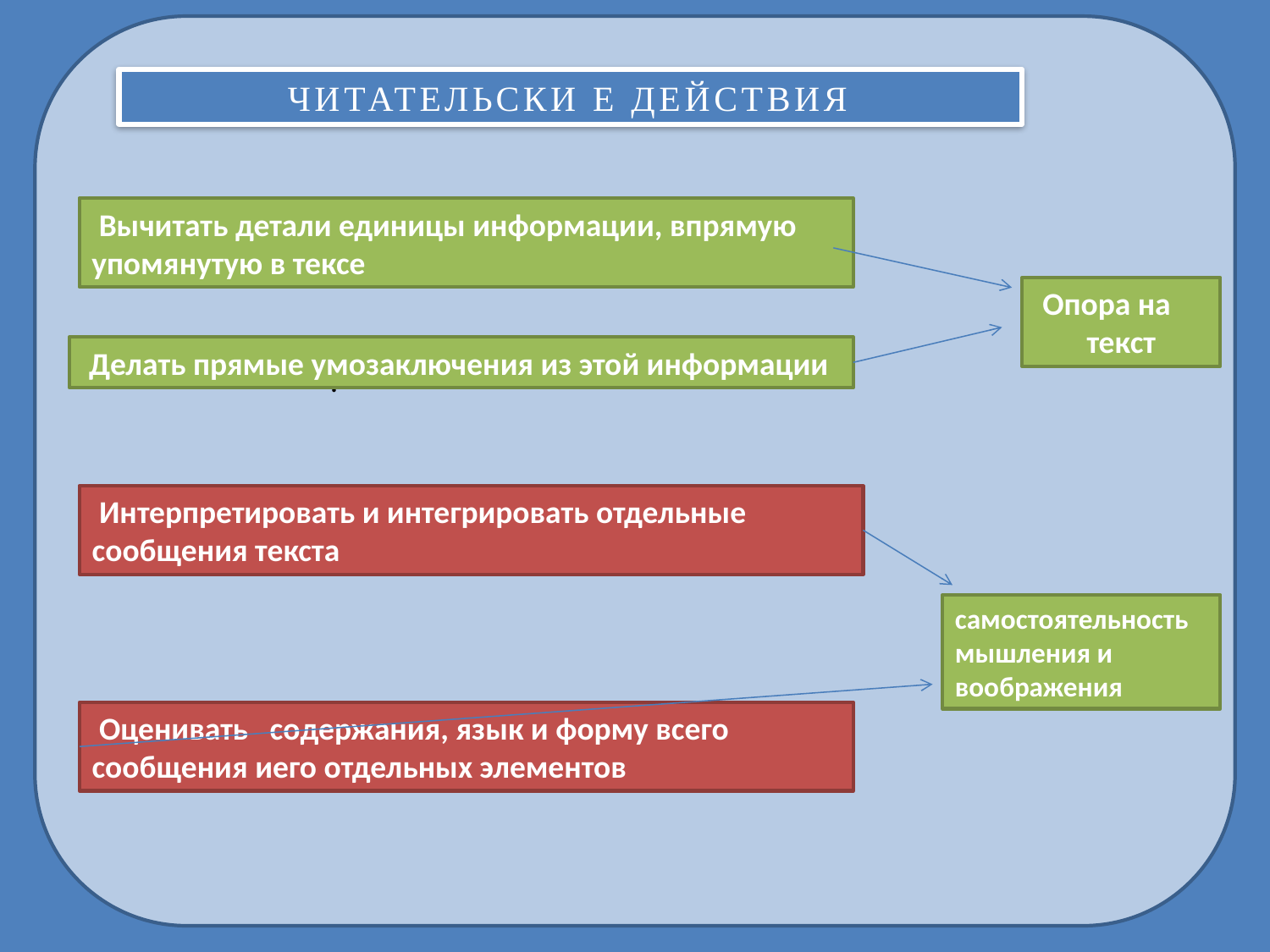

ЧИТАТЕЛЬСКИ Е ДЕЙСТВИЯ
 Вычитать детали единицы информации, впрямую упомянутую в тексе
 Опора на      текст
 Делать прямые умозаключения из этой информации
.

 Интерпретировать и интегрировать отдельные сообщения текста
самостоятельность мышления и воображения
 Оценивать   содержания, язык и форму всего сообщения иего отдельных элементов